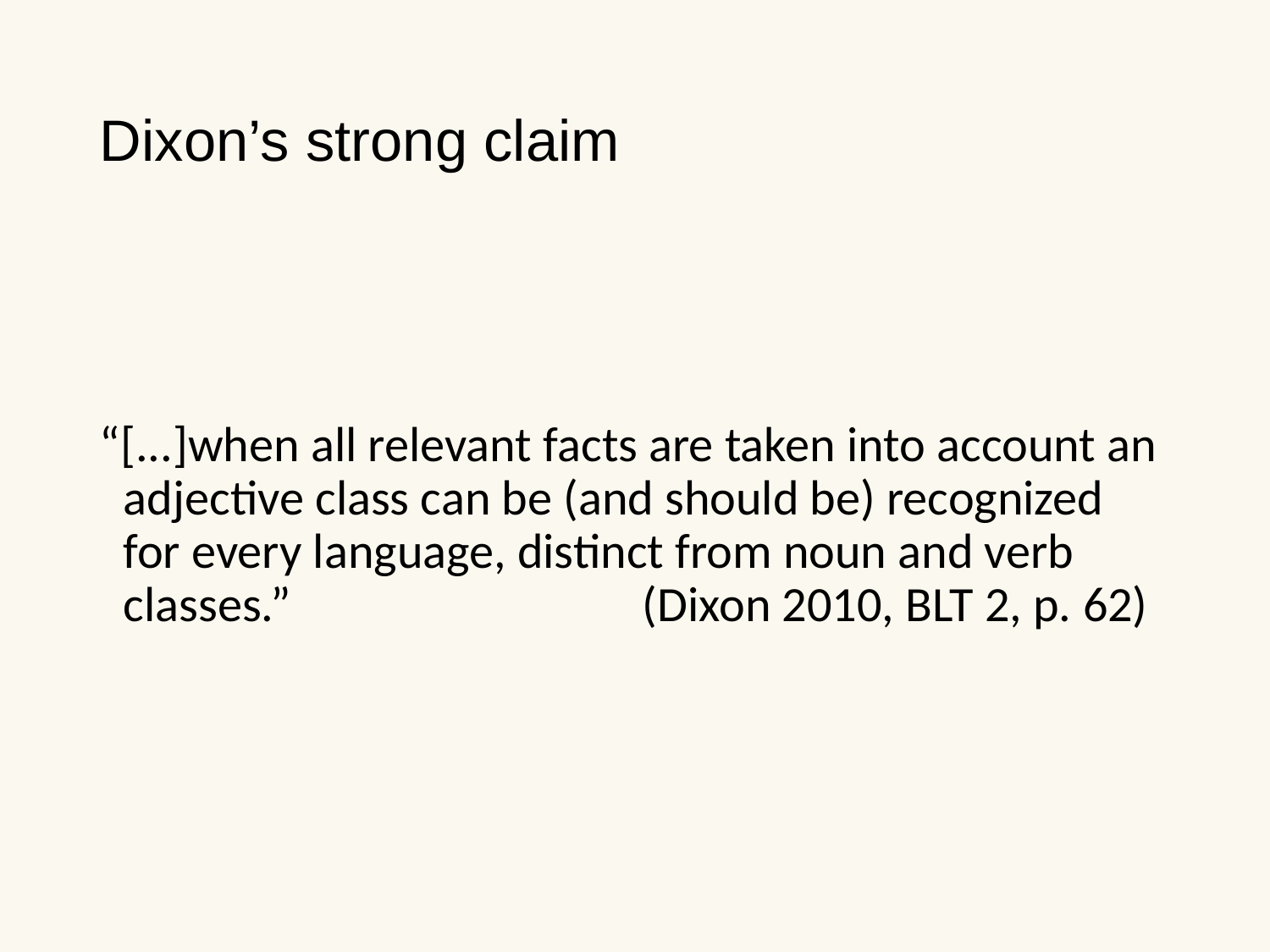

Dixon’s strong claim

“[...]when all relevant facts are taken into account an adjective class can be (and should be) recognized for every language, distinct from noun and verb classes.”			 (Dixon 2010, BLT 2, p. 62)